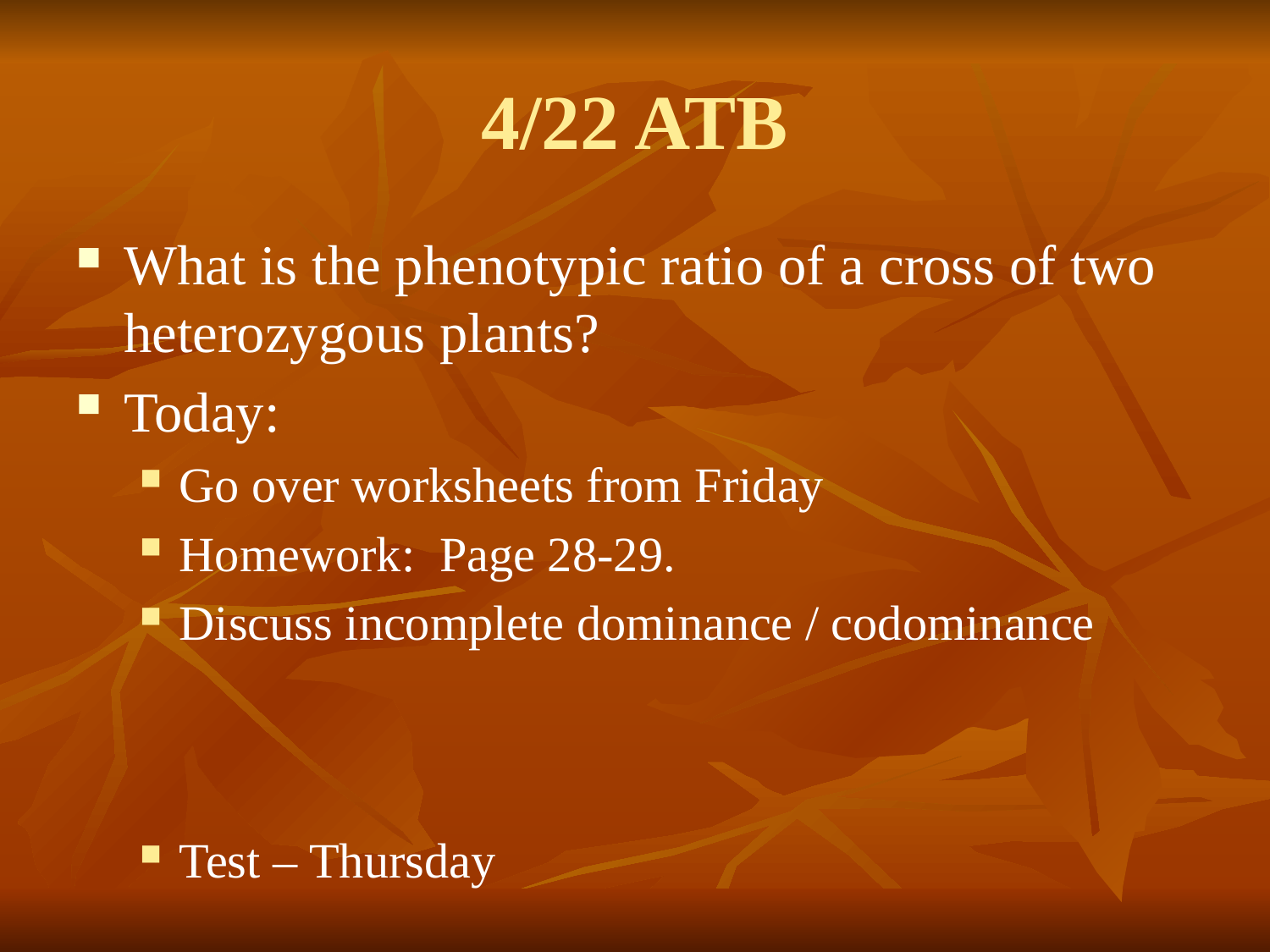

# 4/22 ATB
What is the phenotypic ratio of a cross of two heterozygous plants?
Today:
Go over worksheets from Friday
Homework:  Page 28-29.
Discuss incomplete dominance / codominance

Test – Thursday